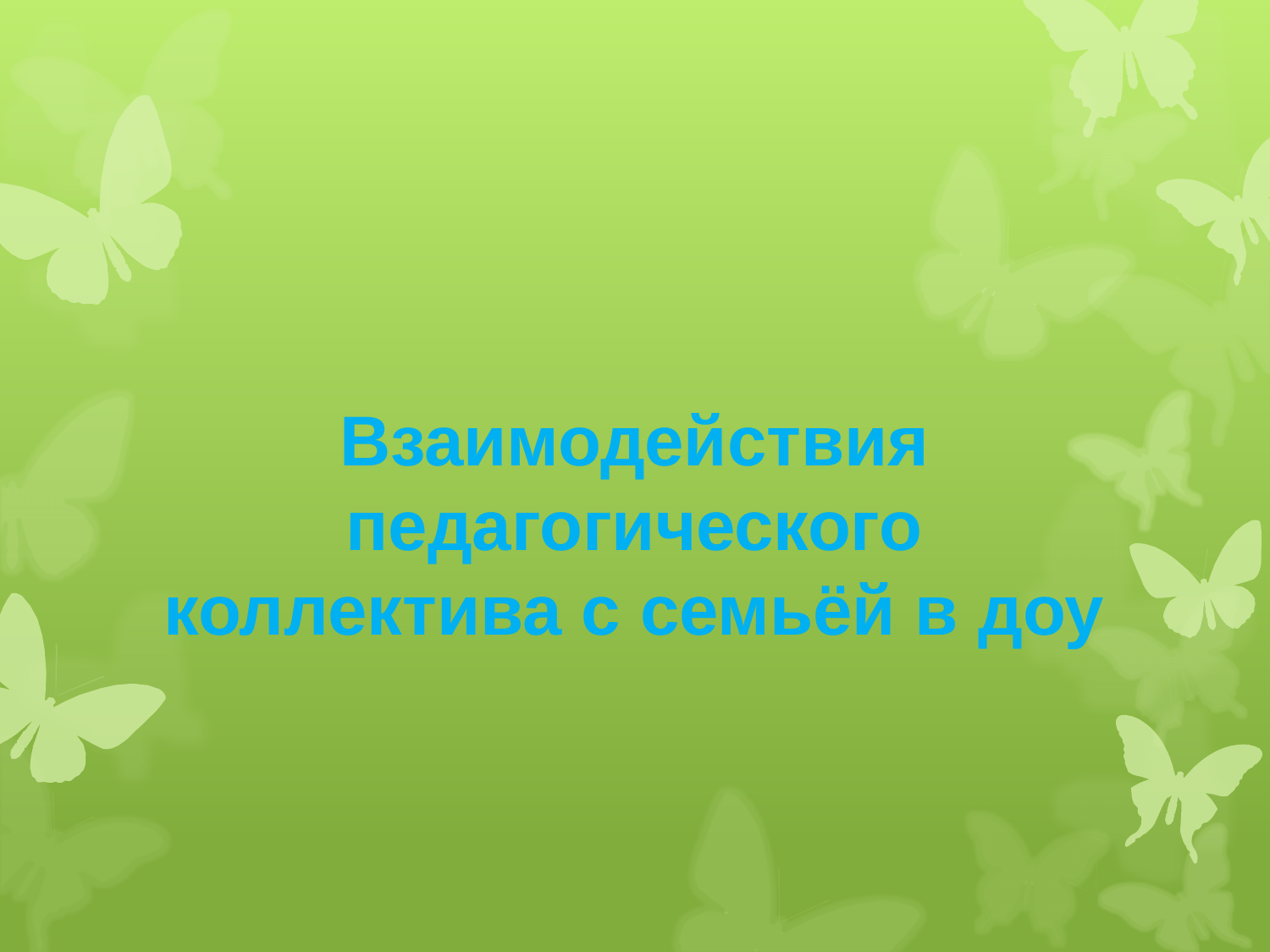

# Взаимодействия педагогического коллектива с семьёй в доу